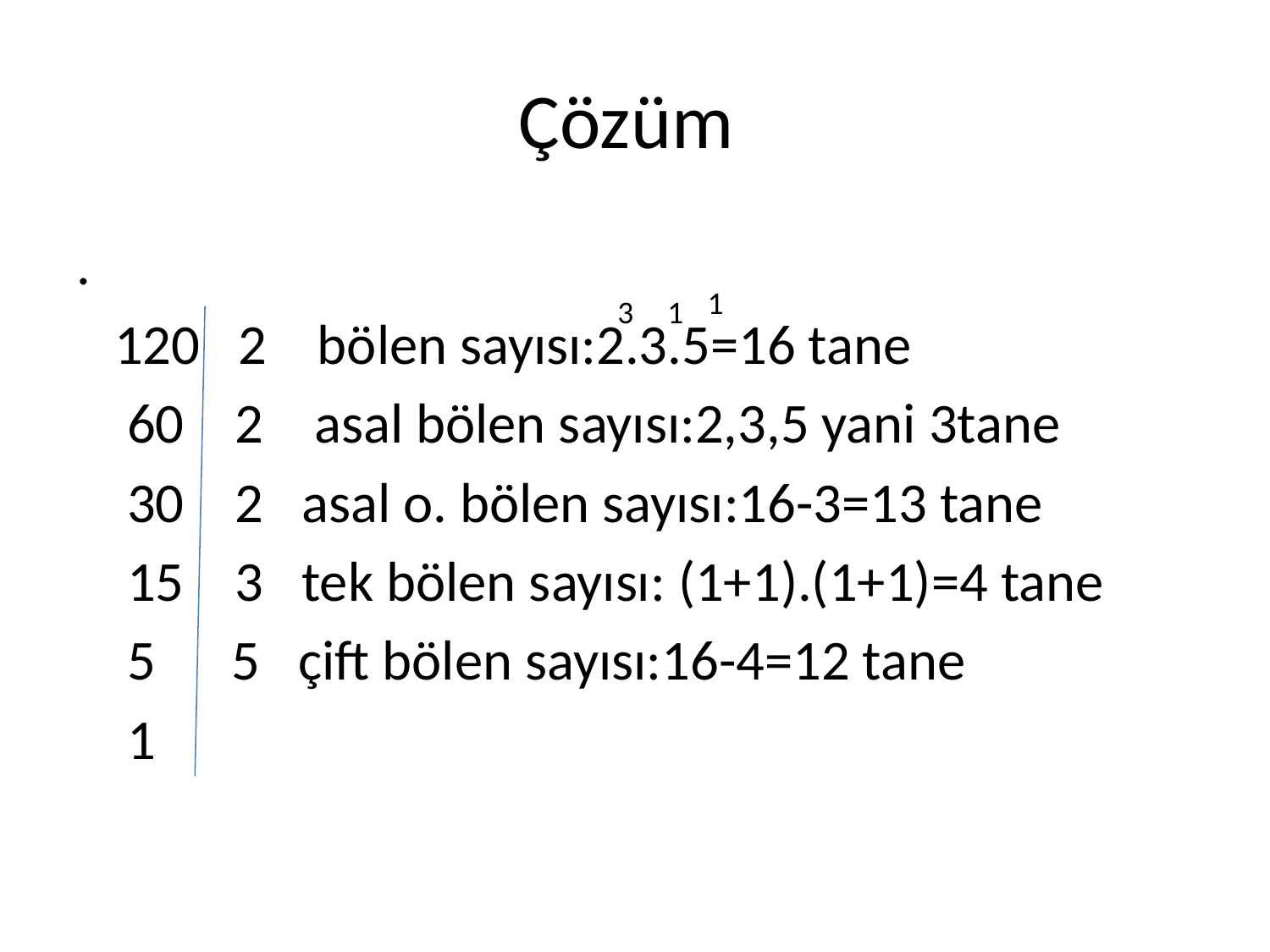

# Çözüm
.
   120   2    bölen sayısı:2.3.5=16 tane
    60    2    asal bölen sayısı:2,3,5 yani 3tane
    30    2   asal o. bölen sayısı:16-3=13 tane
    15    3   tek bölen sayısı: (1+1).(1+1)=4 tane
    5      5   çift bölen sayısı:16-4=12 tane
    1
1
3
1